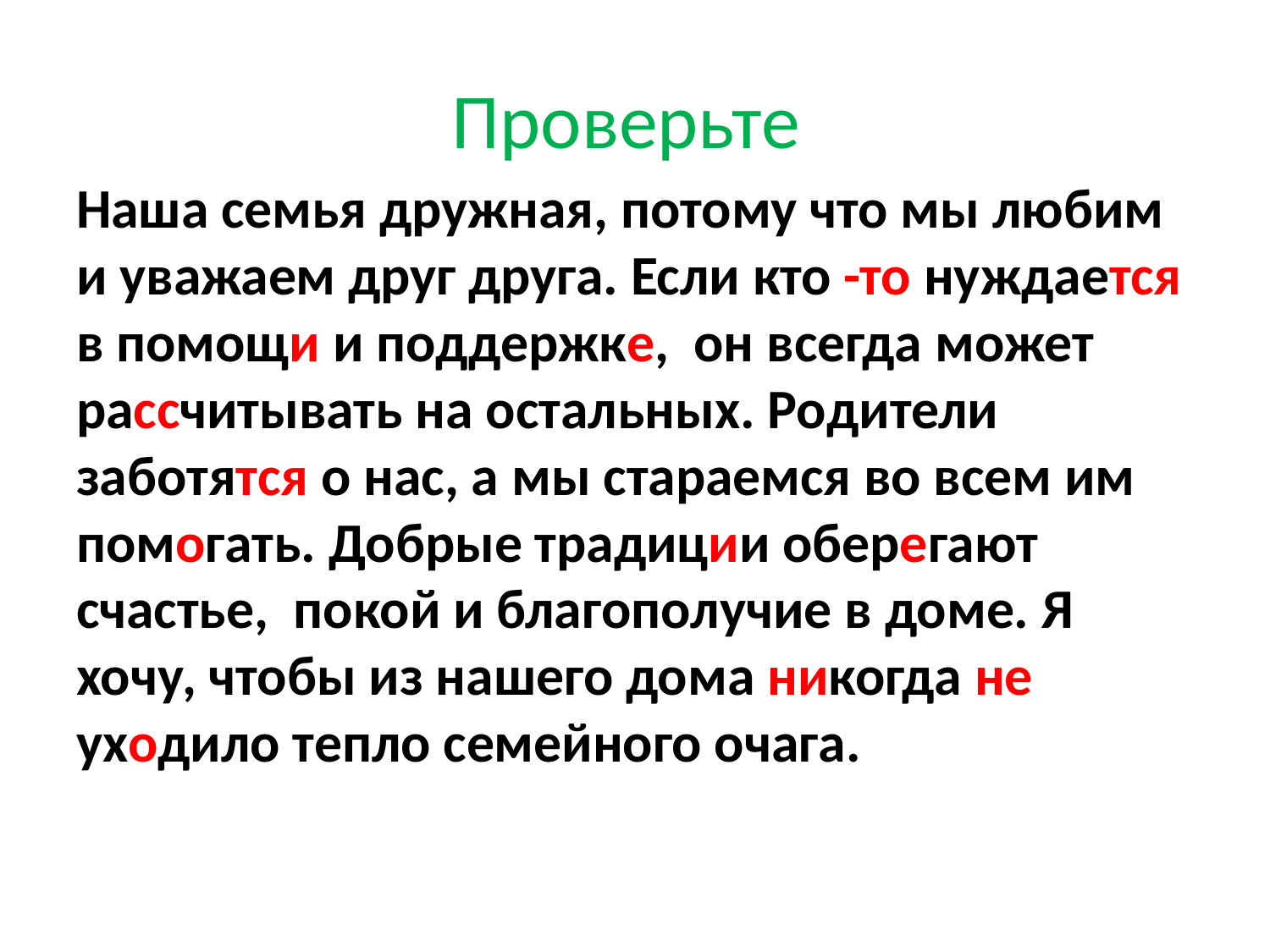

# Проверьте
Наша семья дружная, потому что мы любим и уважаем друг друга. Если кто -то нуждается в помощи и поддержке,  он всегда может рассчитывать на остальных. Родители заботятся о нас, а мы стараемся во всем им помогать. Добрые традиции оберегают счастье,  покой и благополучие в доме. Я хочу, чтобы из нашего дома никогда не уходило тепло семейного очага.